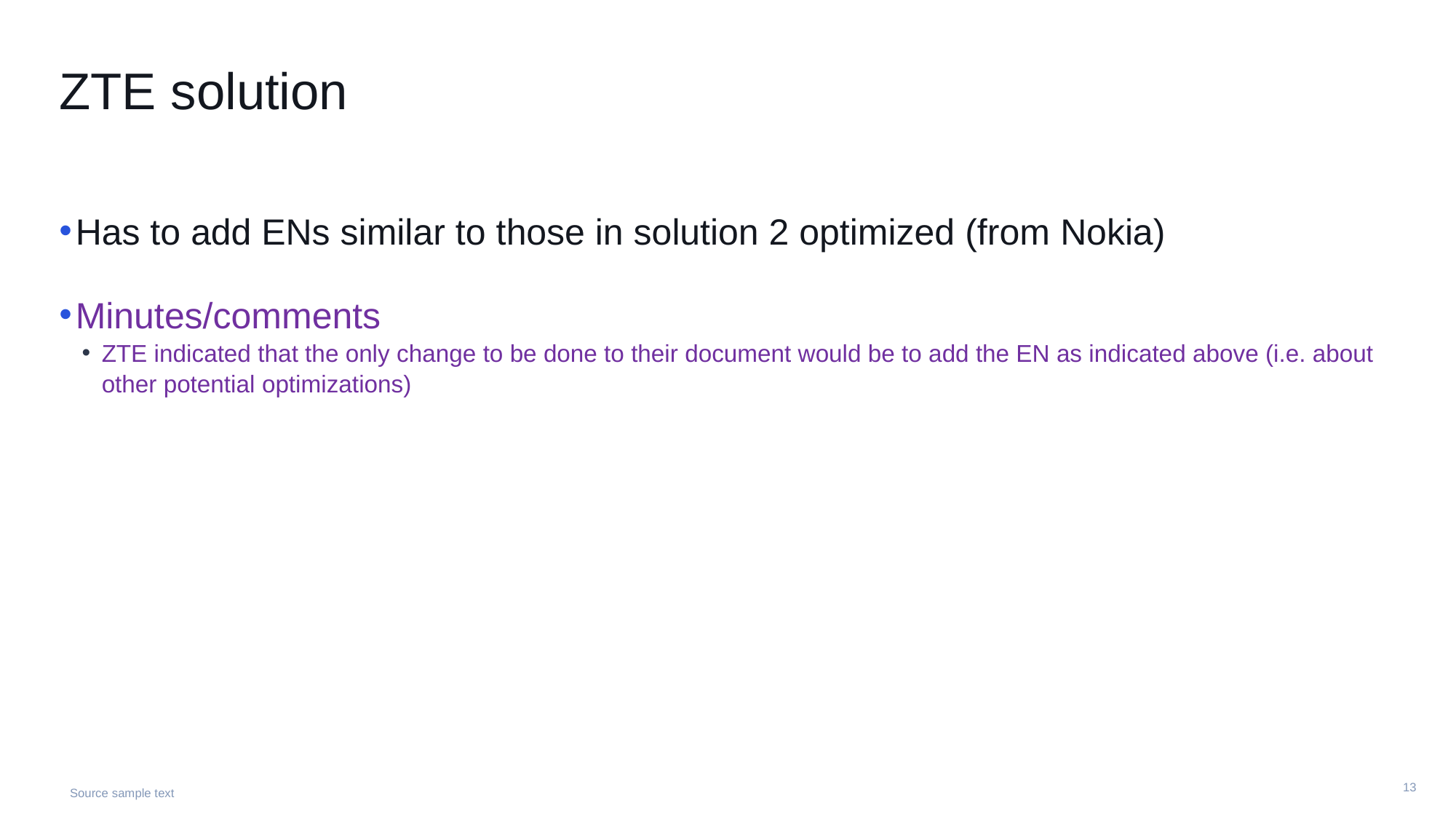

# ZTE solution
Has to add ENs similar to those in solution 2 optimized (from Nokia)
Minutes/comments
ZTE indicated that the only change to be done to their document would be to add the EN as indicated above (i.e. about other potential optimizations)

Source sample text